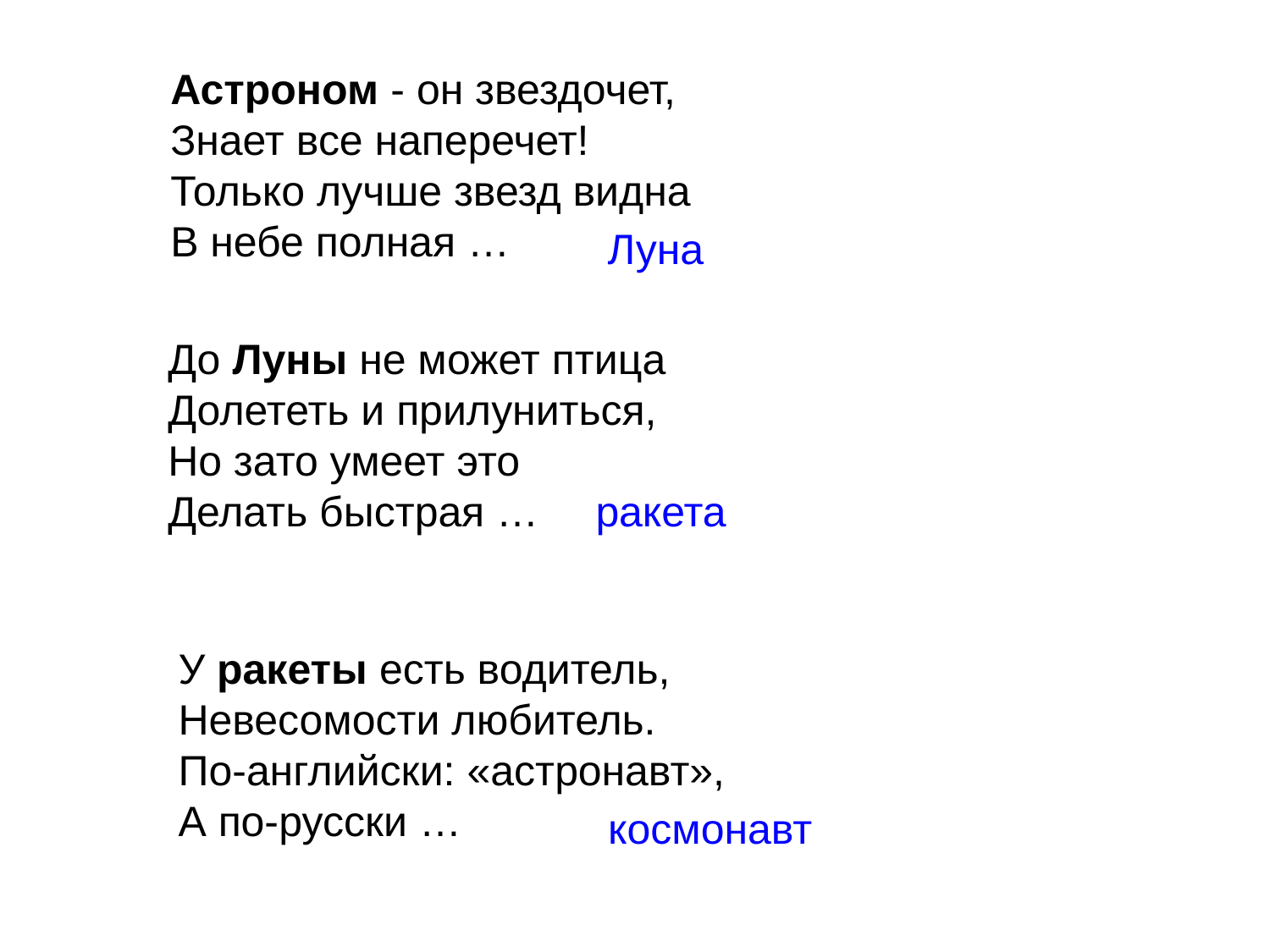

Астроном - он звездочет,
Знает все наперечет!
Только лучше звезд видна
В небе полная …

Луна
До Луны не может птица
Долететь и прилуниться,
Но зато умеет это
Делать быстрая …
ракета
У ракеты есть водитель,
Невесомости любитель.
По-английски: «астронавт»,
А по-русски …
космонавт